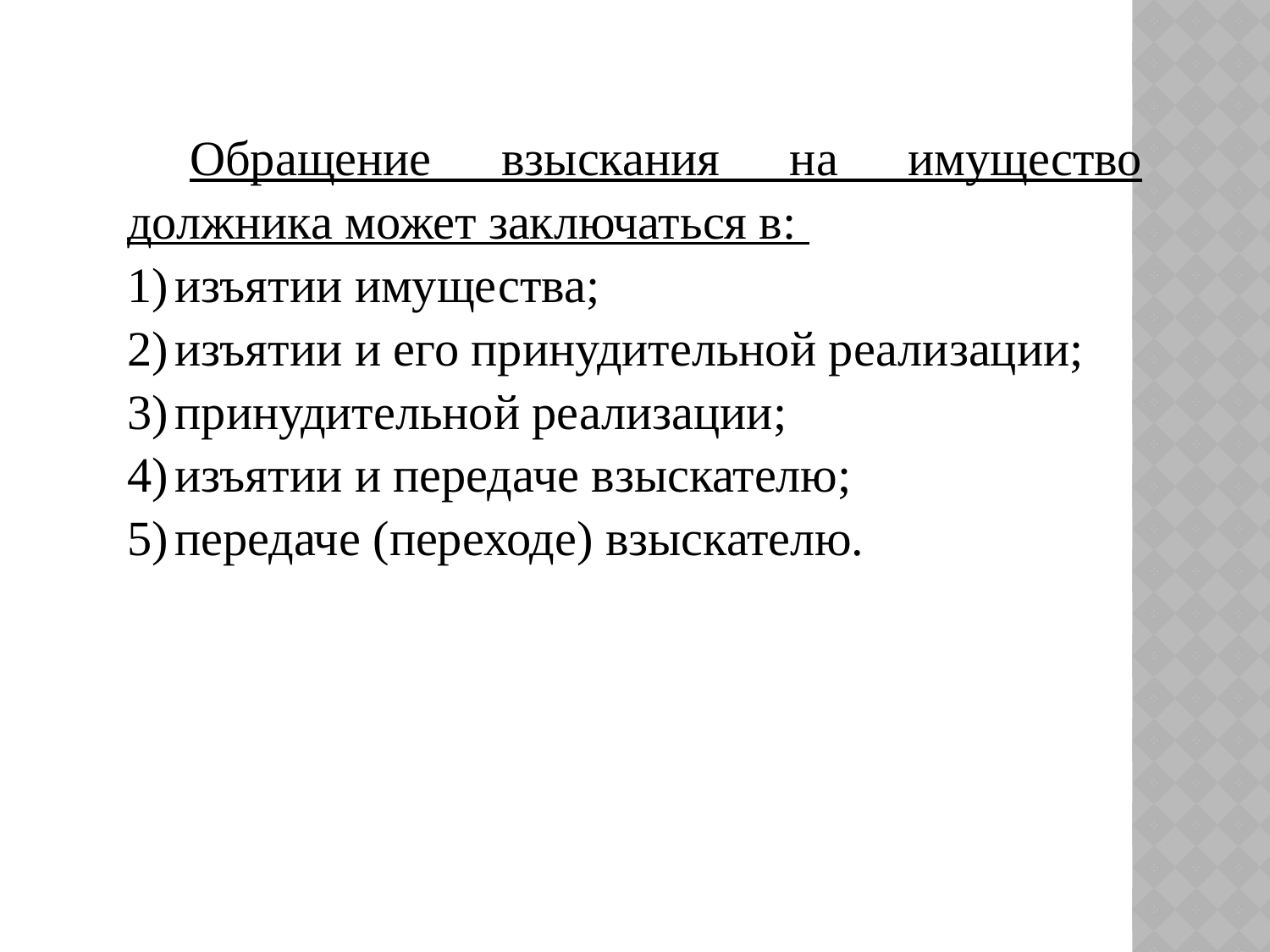

Обращение взыскания на имущество должника может заключаться в:
изъятии имущества;
изъятии и его принудительной реализации;
принудительной реализации;
изъятии и передаче взыскателю;
передаче (переходе) взыскателю.